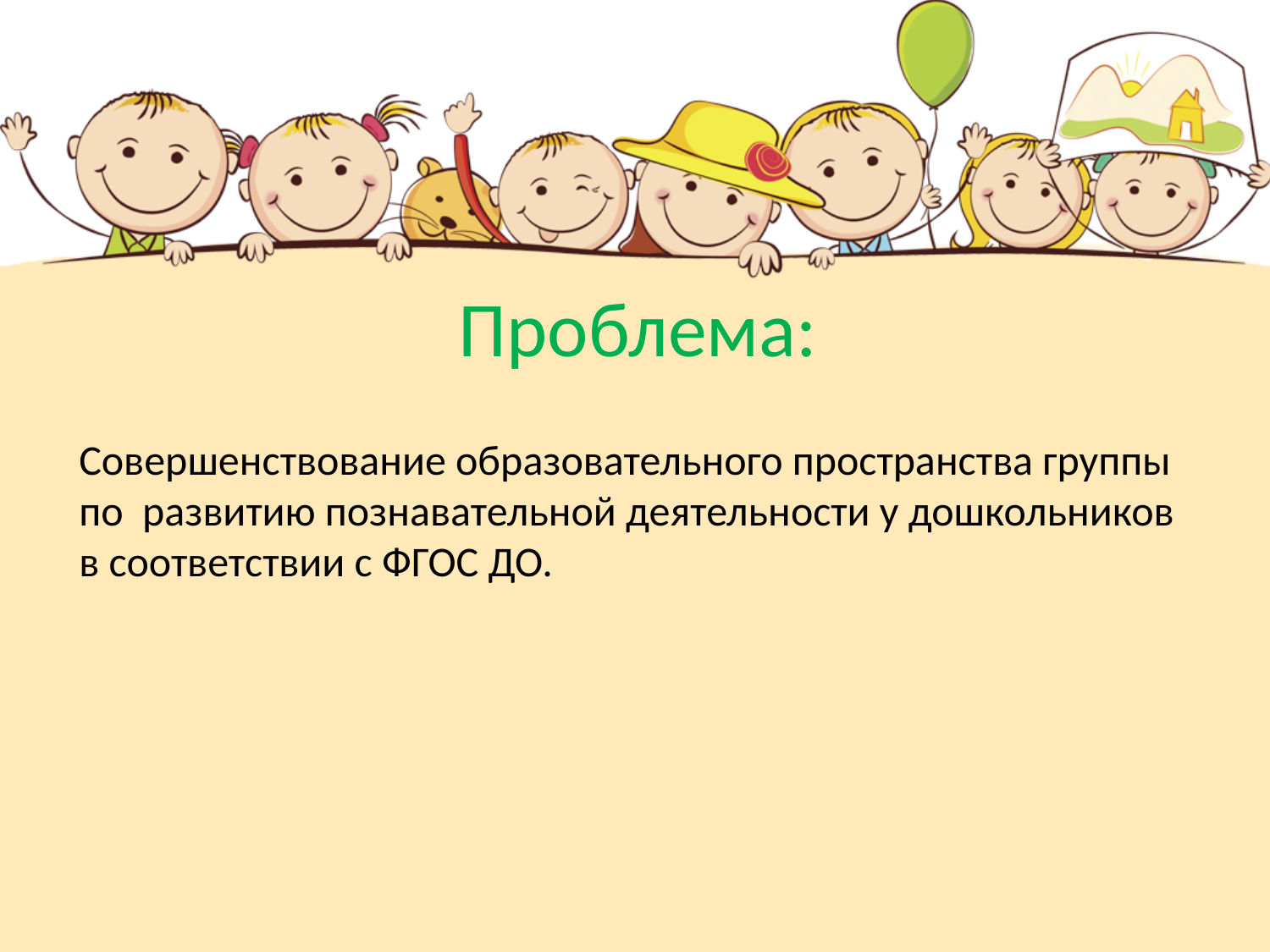

# Проблема:
Совершенствование образовательного пространства группы по  развитию познавательной деятельности у дошкольников в соответствии с ФГОС ДО.